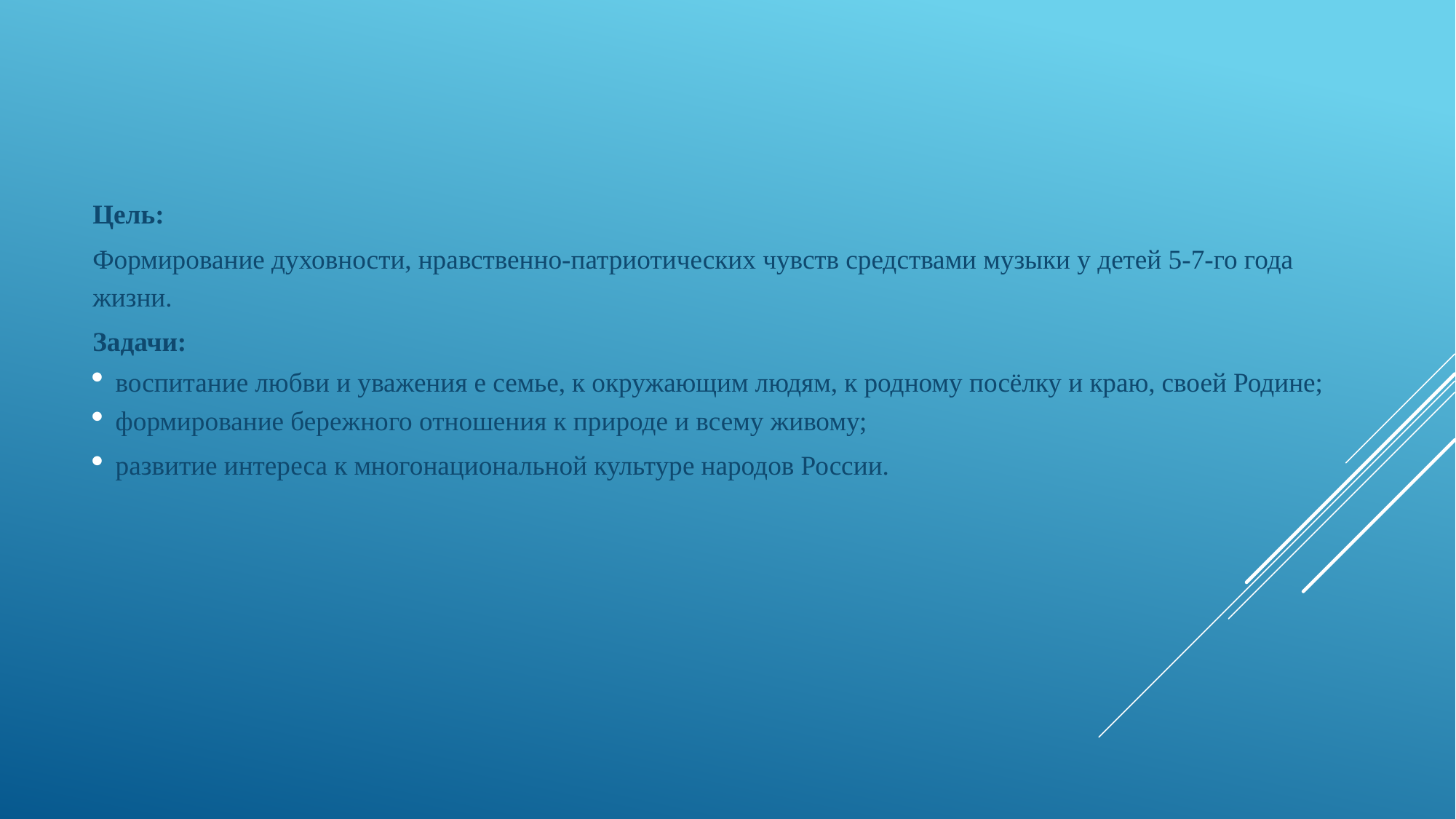

Цель:
Формирование духовности, нравственно-патриотических чувств средствами музыки у детей 5-7-го года жизни.
Задачи:
воспитание любви и уважения е семье, к окружающим людям, к родному посёлку и краю, своей Родине;
формирование бережного отношения к природе и всему живому;
развитие интереса к многонациональной культуре народов России.

#